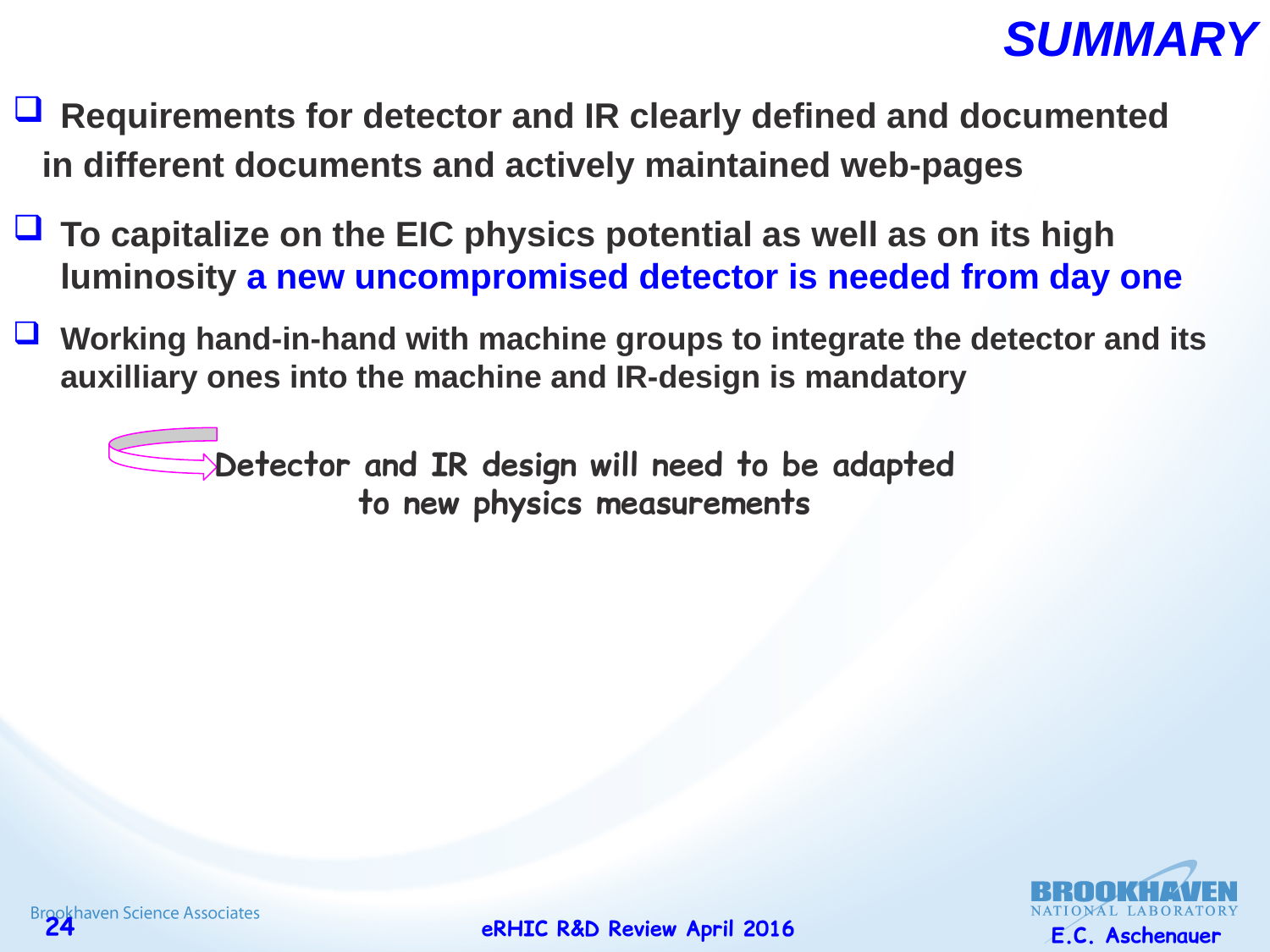

# Summary
Requirements for detector and IR clearly defined and documented
   in different documents and actively maintained web-pages

To capitalize on the EIC physics potential as well as on its high luminosity a new uncompromised detector is needed from day one

Working hand-in-hand with machine groups to integrate the detector and its auxilliary ones into the machine and IR-design is mandatory

Detector and IR design will need to be adapted
to new physics measurements
eRHIC R&D Review April 2016
E.C. Aschenauer
24